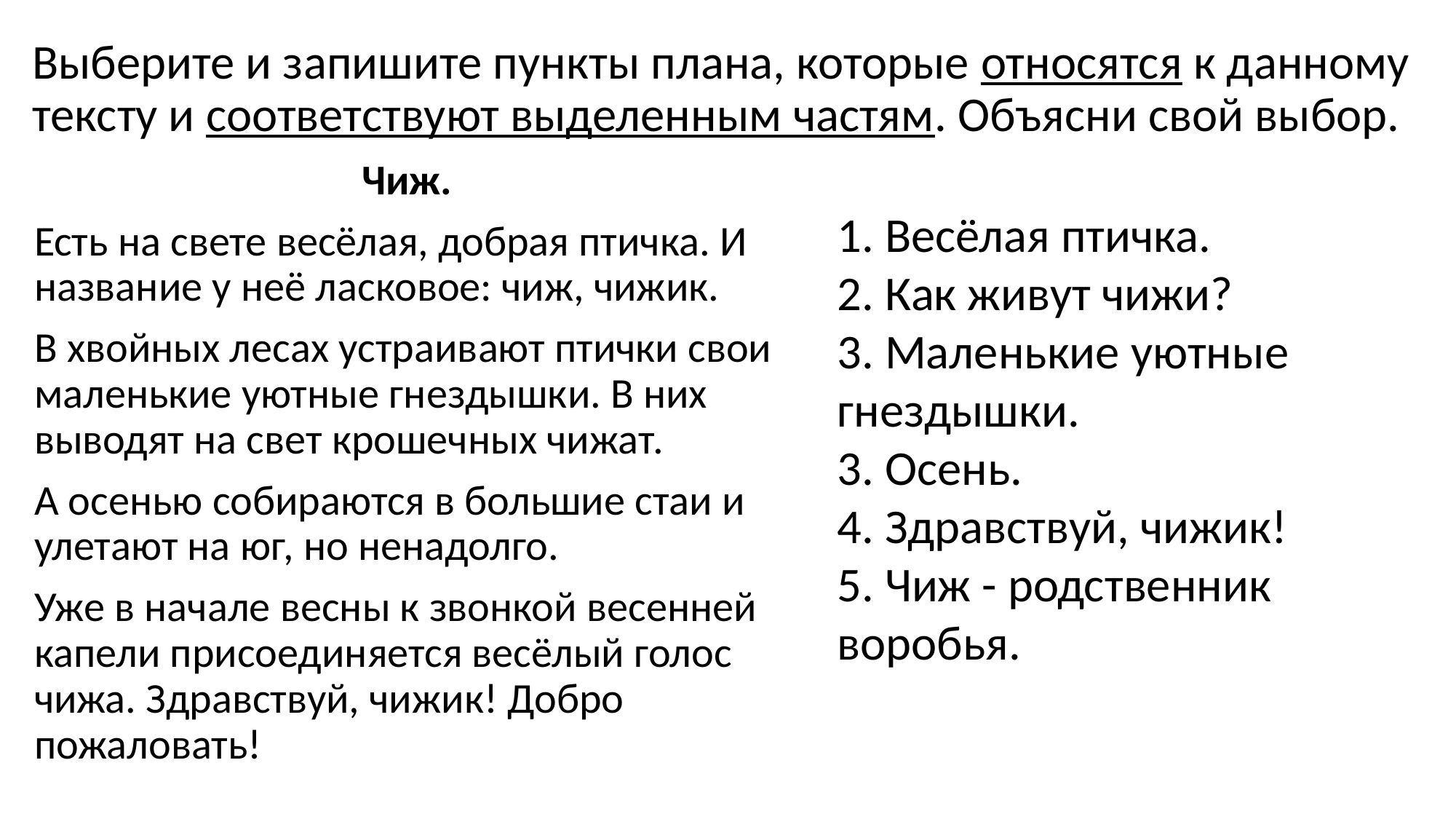

# Выберите и запишите пункты плана, которые относятся к данному тексту и соответствуют выделенным частям. Объясни свой выбор.
Чиж.
Есть на свете весёлая, добрая птичка. И название у неё ласковое: чиж, чижик.
В хвойных лесах устраивают птички свои маленькие уютные гнездышки. В них выводят на свет крошечных чижат.
А осенью собираются в большие стаи и улетают на юг, но ненадолго.
Уже в начале весны к звонкой весенней капели присоединяется весёлый голос чижа. Здравствуй, чижик! Добро пожаловать!
1. Весёлая птичка.
2. Как живут чижи?
3. Маленькие уютные гнездышки.
3. Осень.
4. Здравствуй, чижик!
5. Чиж - родственник воробья.